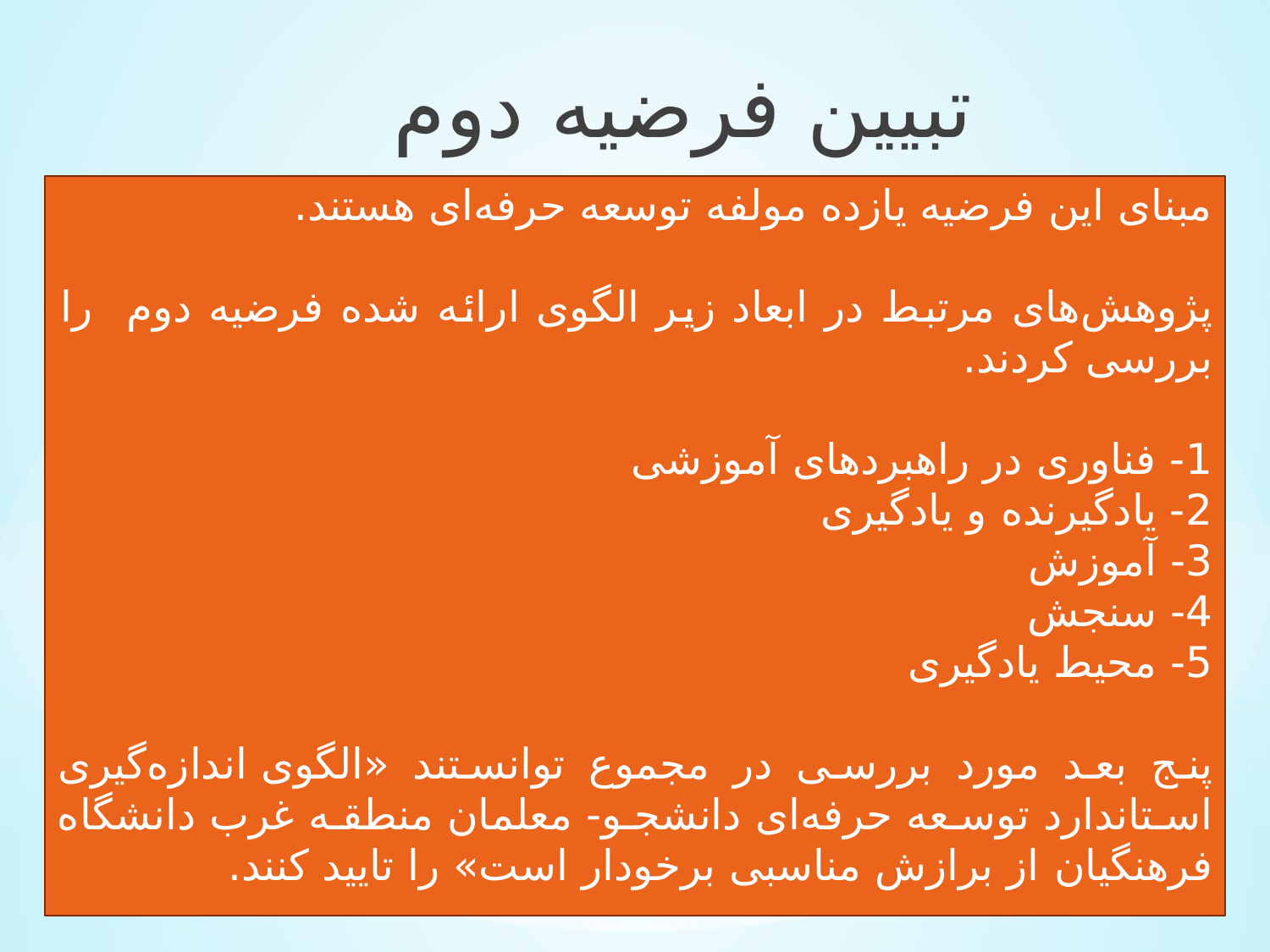

تبیین فرضیه دوم

مبنای این فرضیه یازده مولفه‌ توسعه حرفه‌ای هستند.

پژوهش‌های مرتبط در ابعاد زیر الگوی ارائه شده فرضیه دوم  را بررسی کردند.

1- فناوری در راهبردهای آموزشی
2- یادگیرنده و یادگیری
3- آموزش
4- سنجش
5- محیط یادگیری

پنج بعد مورد بررسی در مجموع توانستند «الگوی اندازه‌گیری استاندارد توسعه حرفه‌ای دانشجو- معلمان منطقه غرب دانشگاه فرهنگیان از برازش مناسبی برخودار است» را تایید کنند.